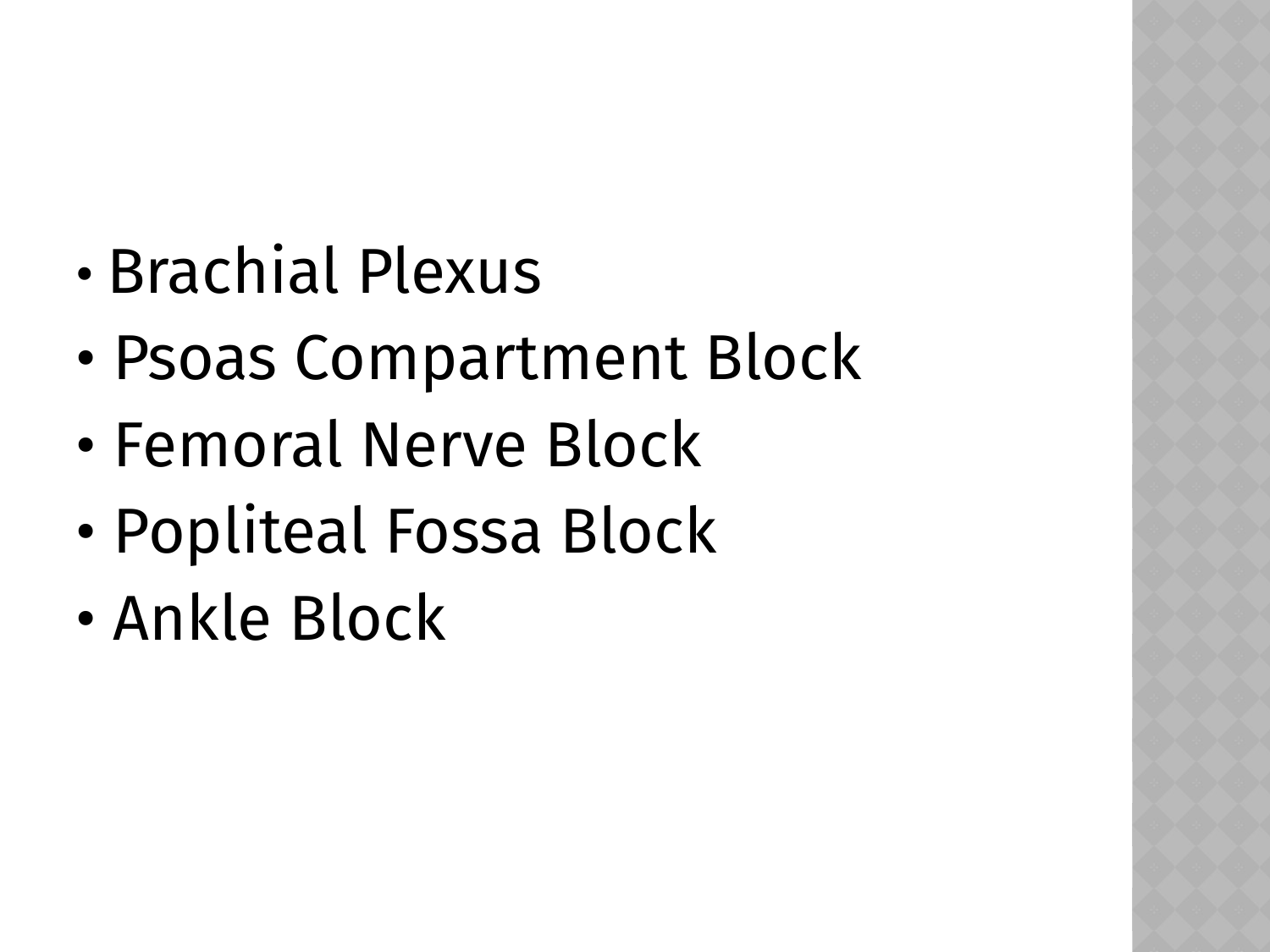

#
• Brachial Plexus
• Psoas Compartment Block
• Femoral Nerve Block
• Popliteal Fossa Block
• Ankle Block